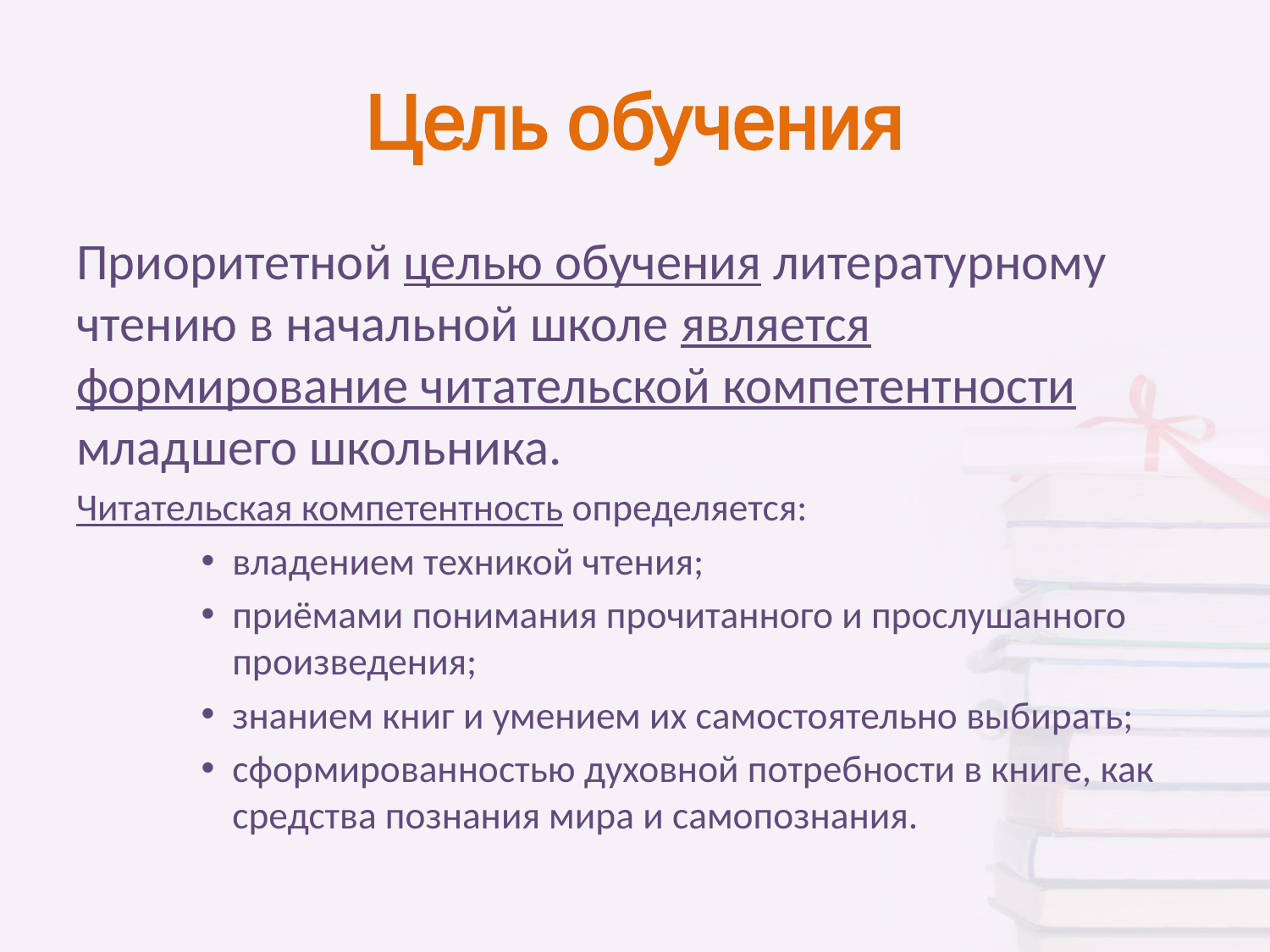

# Цель обучения
Приоритетной целью обучения литературному чтению в начальной школе является формирование читательской компетентности младшего школьника.
Читательская компетентность определяется:
владением техникой чтения;
приёмами понимания прочитанного и прослушанного произведения;
знанием книг и умением их самостоятельно выбирать;
сформированностью духовной потребности в книге, как средства познания мира и самопознания.